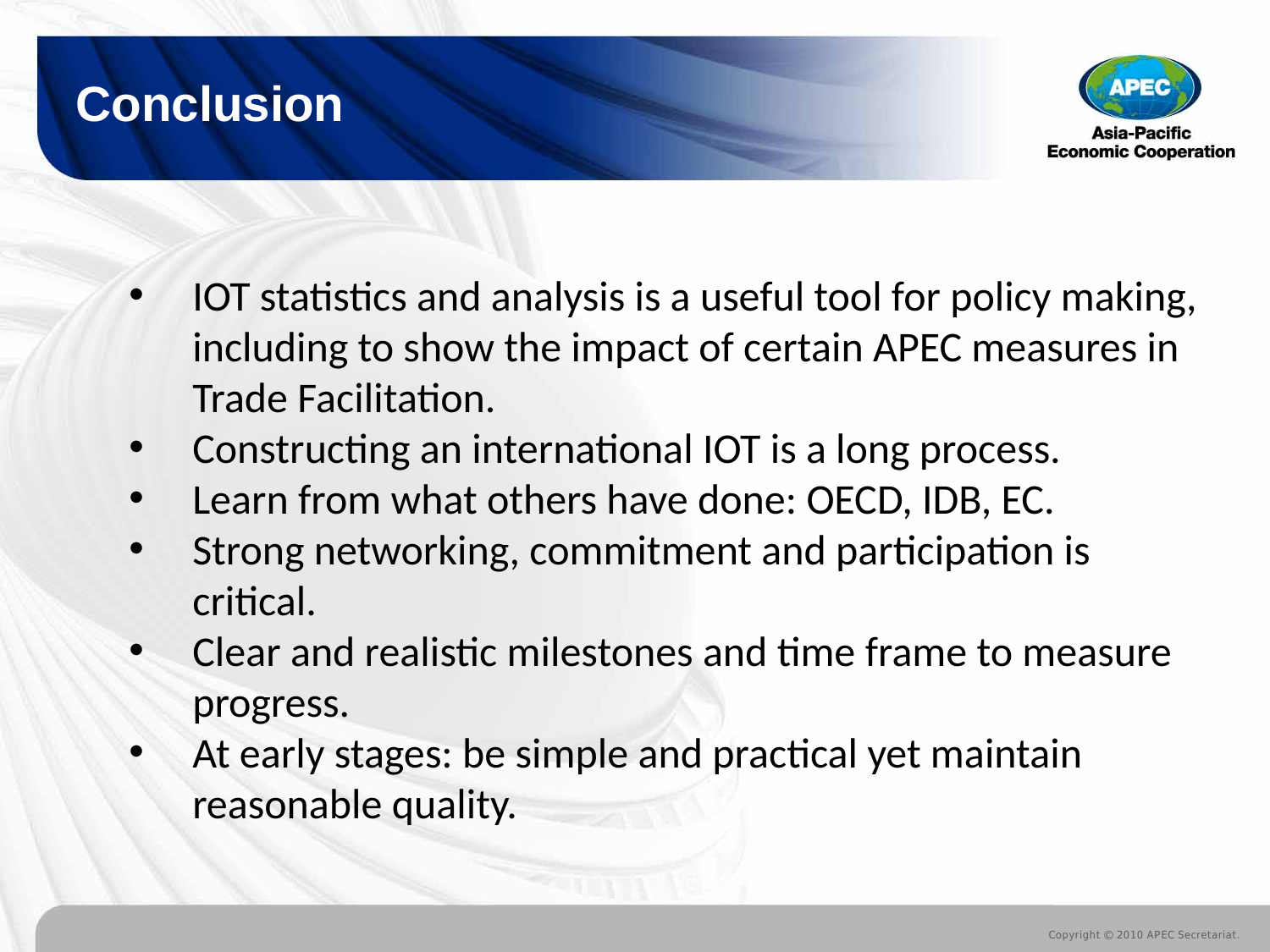

Conclusion

IOT statistics and analysis is a useful tool for policy making, including to show the impact of certain APEC measures in Trade Facilitation.
Constructing an international IOT is a long process.
Learn from what others have done: OECD, IDB, EC.
Strong networking, commitment and participation is critical.
Clear and realistic milestones and time frame to measure progress.
At early stages: be simple and practical yet maintain reasonable quality.